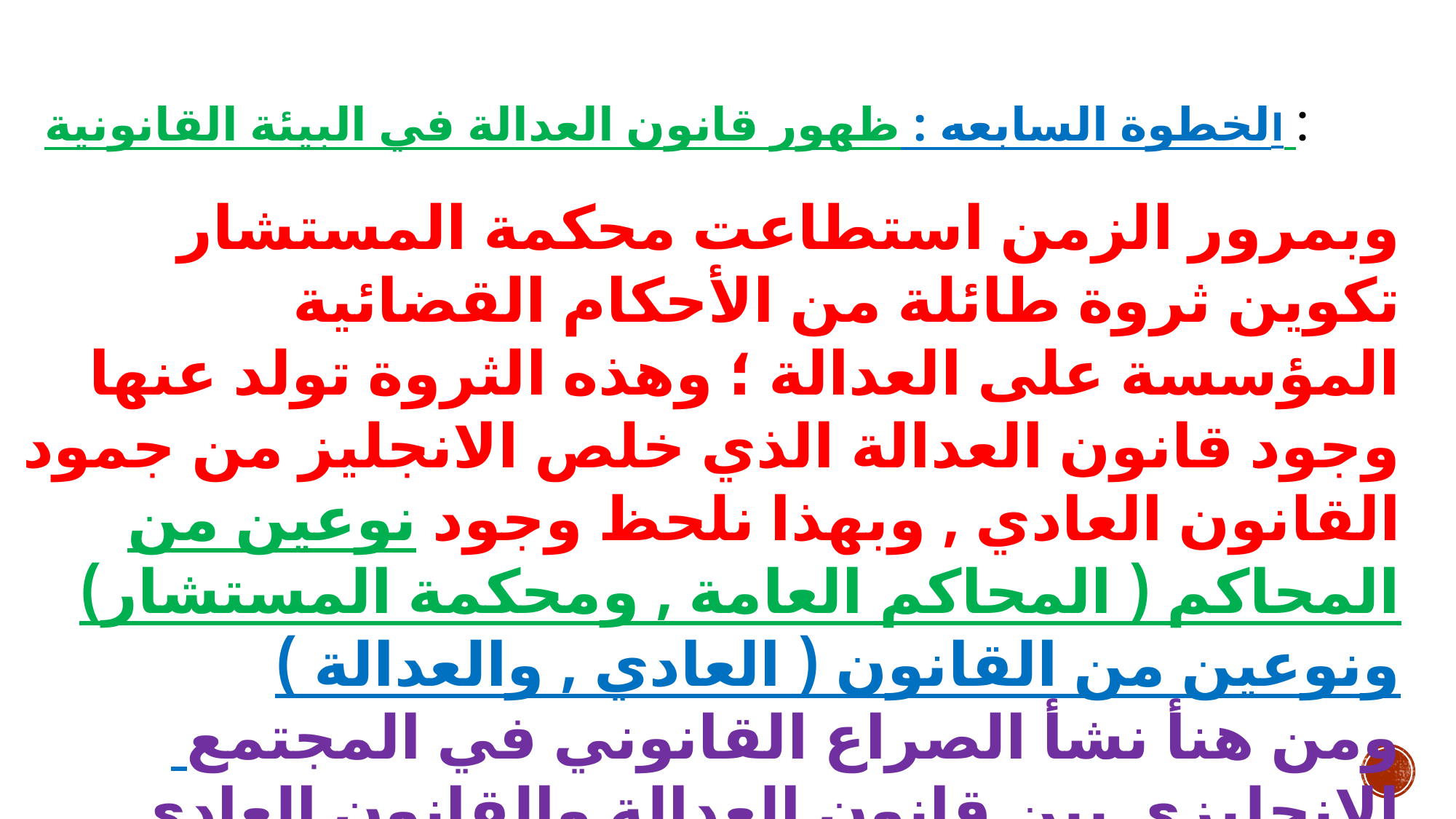

# الخطوة السابعه : ظهور قانون العدالة في البيئة القانونية :
وبمرور الزمن استطاعت محكمة المستشار تكوين ثروة طائلة من الأحكام القضائية المؤسسة على العدالة ؛ وهذه الثروة تولد عنها وجود قانون العدالة الذي خلص الانجليز من جمود القانون العادي , وبهذا نلحظ وجود نوعين من المحاكم ( المحاكم العامة , ومحكمة المستشار) ونوعين من القانون ( العادي , والعدالة )
 ومن هنأ نشأ الصراع القانوني في المجتمع الانجليزي بين قانون العدالة والقانون العادي . وبالتالي بين محكمة المستشار او المحكمة  العادية